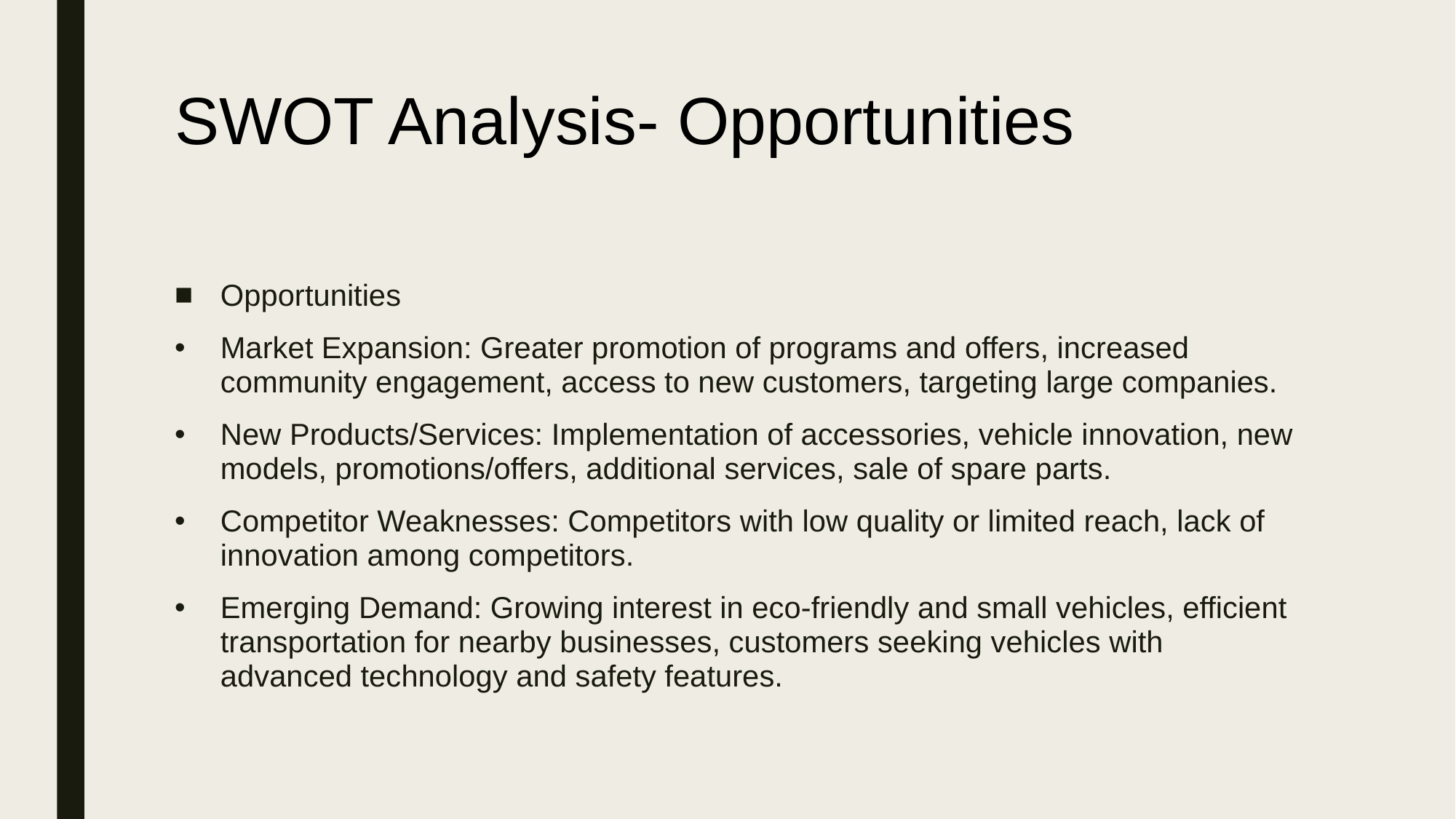

# SWOT Analysis- Opportunities
Opportunities
Market Expansion: Greater promotion of programs and offers, increased community engagement, access to new customers, targeting large companies.
New Products/Services: Implementation of accessories, vehicle innovation, new models, promotions/offers, additional services, sale of spare parts.
Competitor Weaknesses: Competitors with low quality or limited reach, lack of innovation among competitors.
Emerging Demand: Growing interest in eco-friendly and small vehicles, efficient transportation for nearby businesses, customers seeking vehicles with advanced technology and safety features.